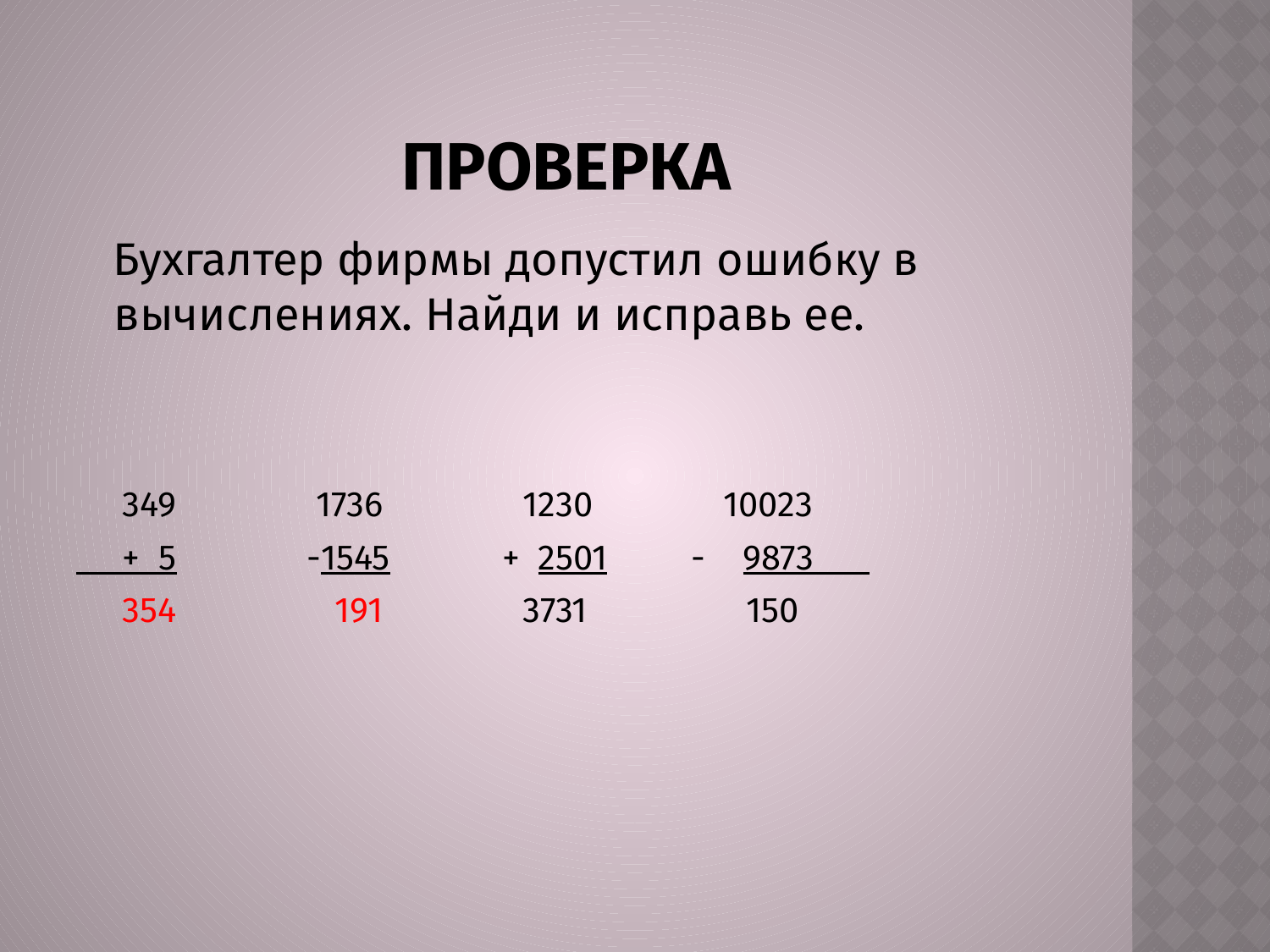

# Проверка
   Бухгалтер фирмы допустил ошибку в вычислениях. Найди и исправь ее.

     349               1736               1230              10023
     +  5              -1545            +  2501         -    9873
     354                 191               3731                 150